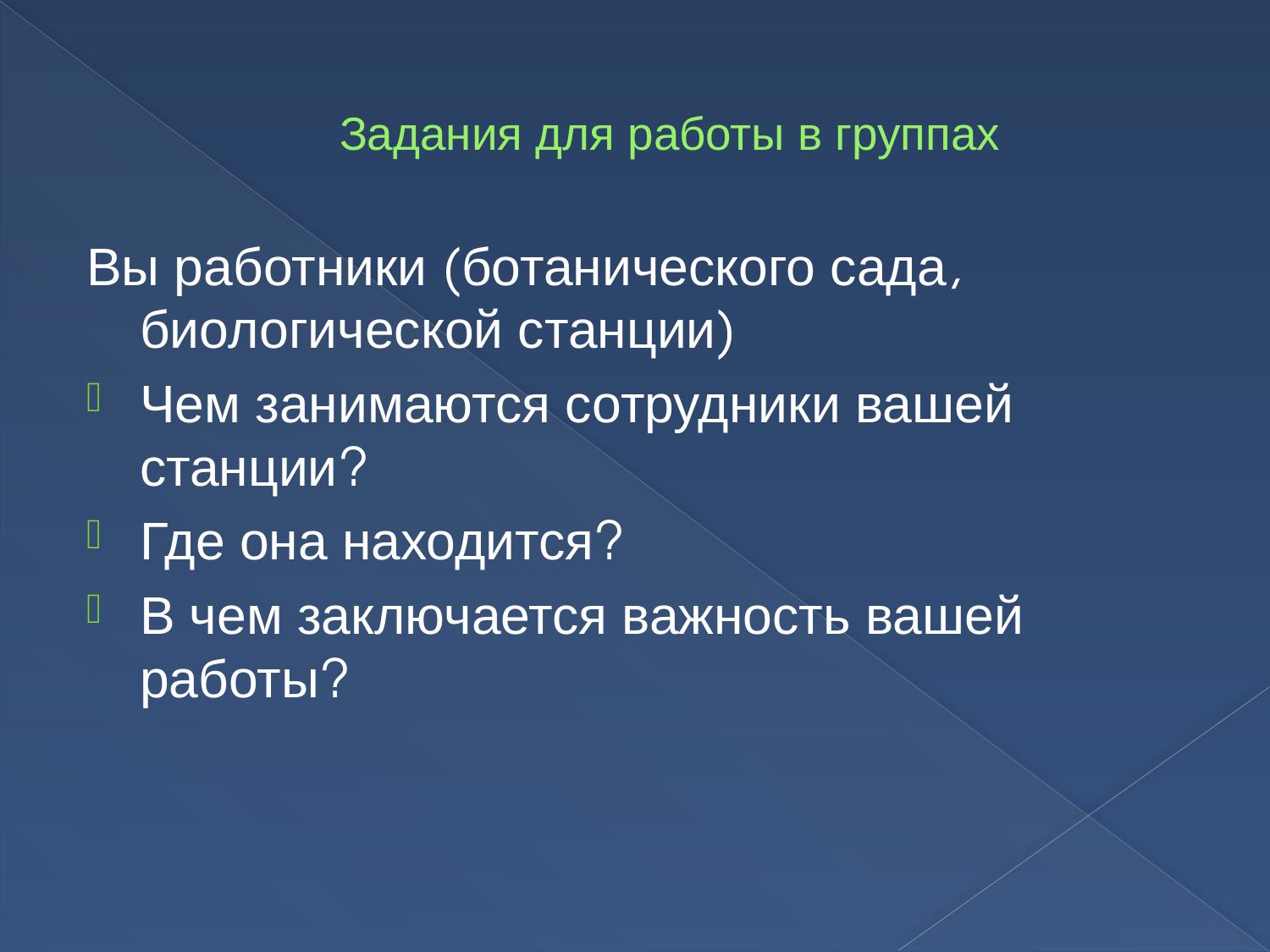

# Задания для работы в группах
Вы работники (ботанического сада, биологической станции)
Чем занимаются сотрудники вашей станции?
Где она находится?
В чем заключается важность вашей работы?